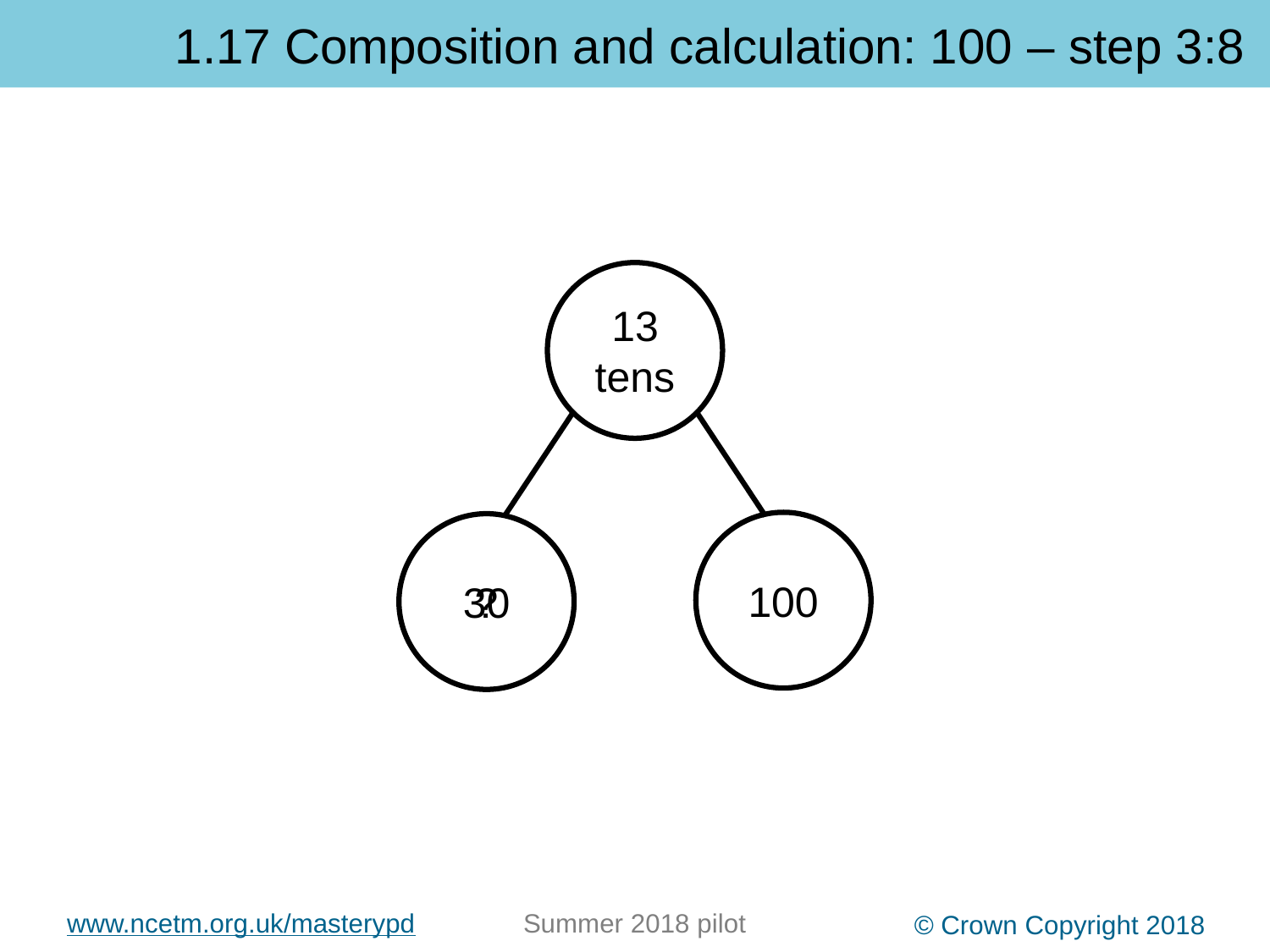

1.17 Composition and calculation: 100 – step 3:8

13
tens

100
30
?